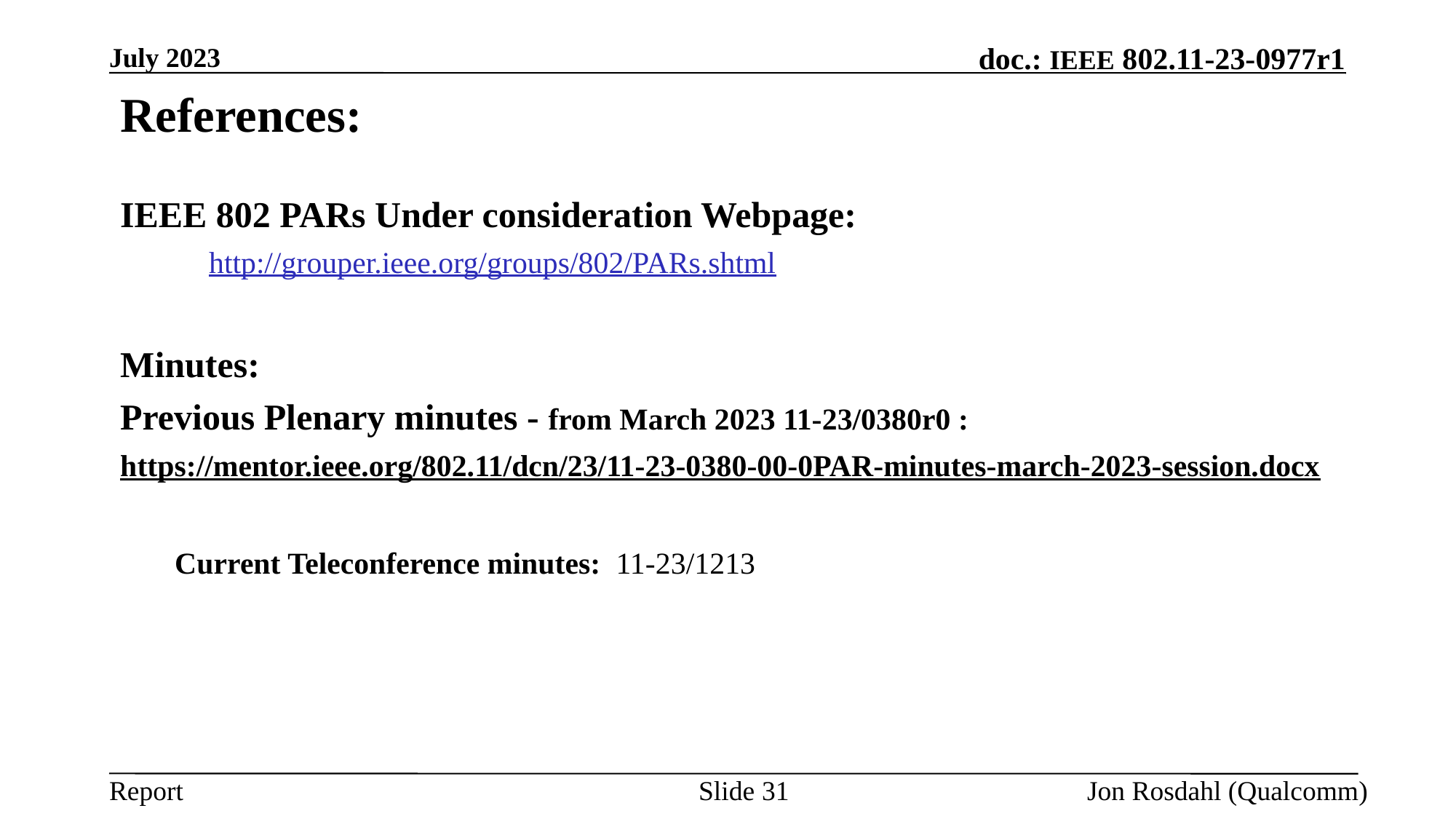

July 2023
# References:
IEEE 802 PARs Under consideration Webpage:
	http://grouper.ieee.org/groups/802/PARs.shtml

Minutes:
Previous Plenary minutes - from March 2023 11-23/0380r0 :
https://mentor.ieee.org/802.11/dcn/23/11-23-0380-00-0PAR-minutes-march-2023-session.docx

Current Teleconference minutes:  11-23/1213
Slide 31
Jon Rosdahl (Qualcomm)